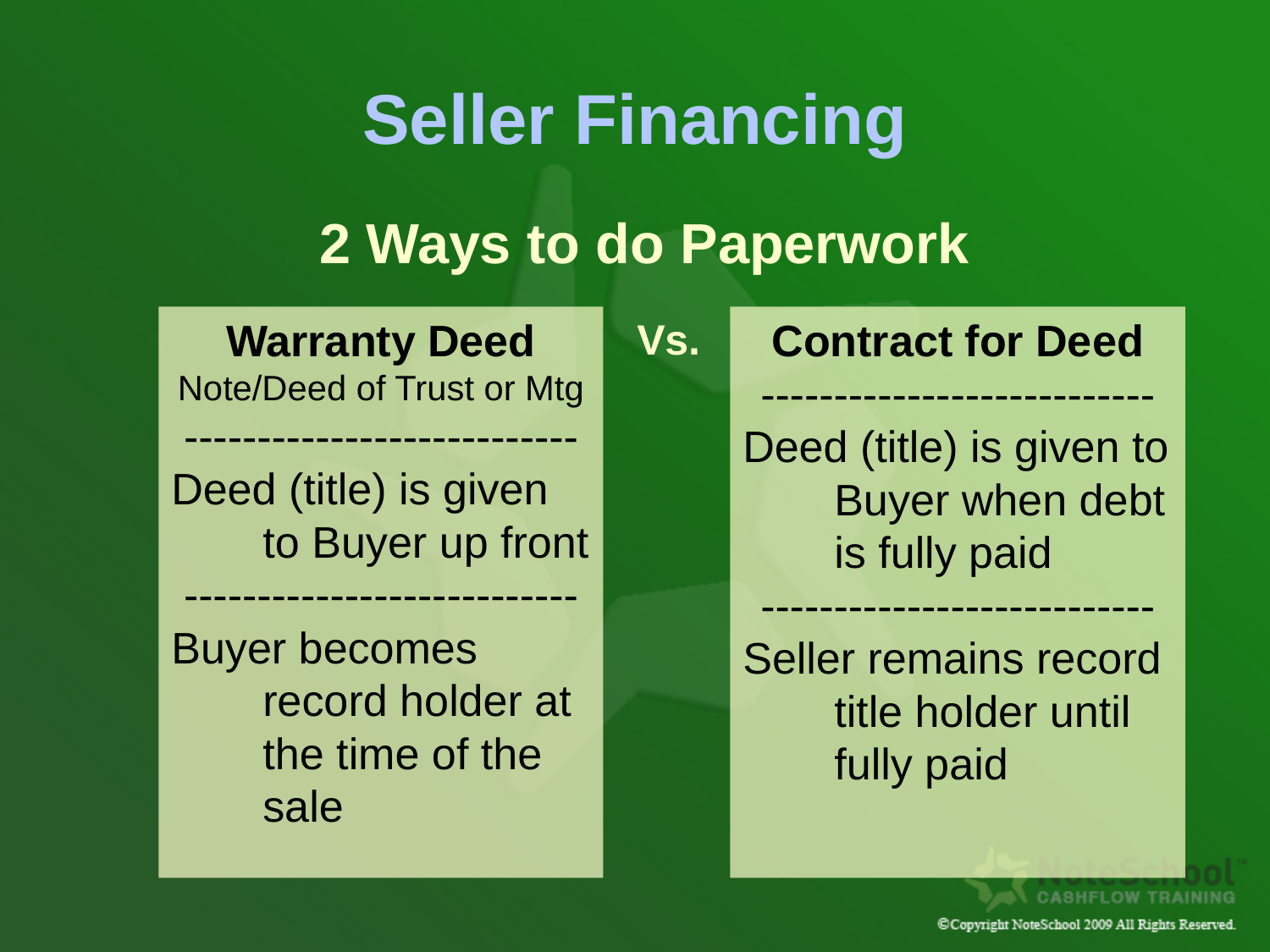

# Seller Financing
2 Ways to do Paperwork
Warranty Deed
Note/Deed of Trust or Mtg
---------------------------
Deed (title) is given to Buyer up front
---------------------------
Buyer becomes record holder at the time of the sale

Vs.
Contract for Deed
---------------------------
Deed (title) is given to Buyer when debt is fully paid
---------------------------
Seller remains record title holder until fully paid